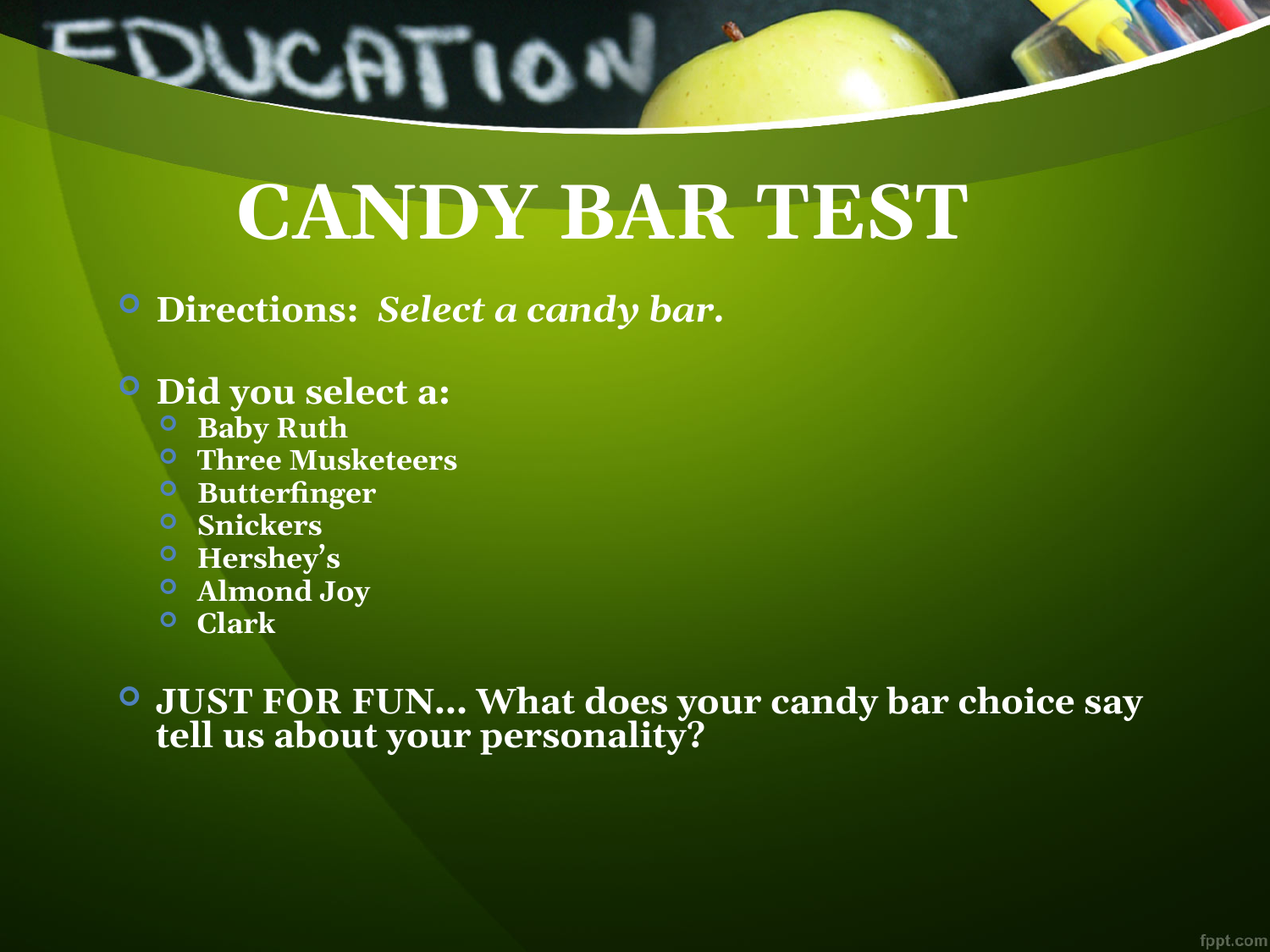

# CANDY BAR TEST

Directions:  Select a candy bar.

Did you select a:
Baby Ruth
Three Musketeers
Butterfinger
Snickers
Hershey’s
Almond Joy
Clark

JUST FOR FUN… What does your candy bar choice say tell us about your personality?